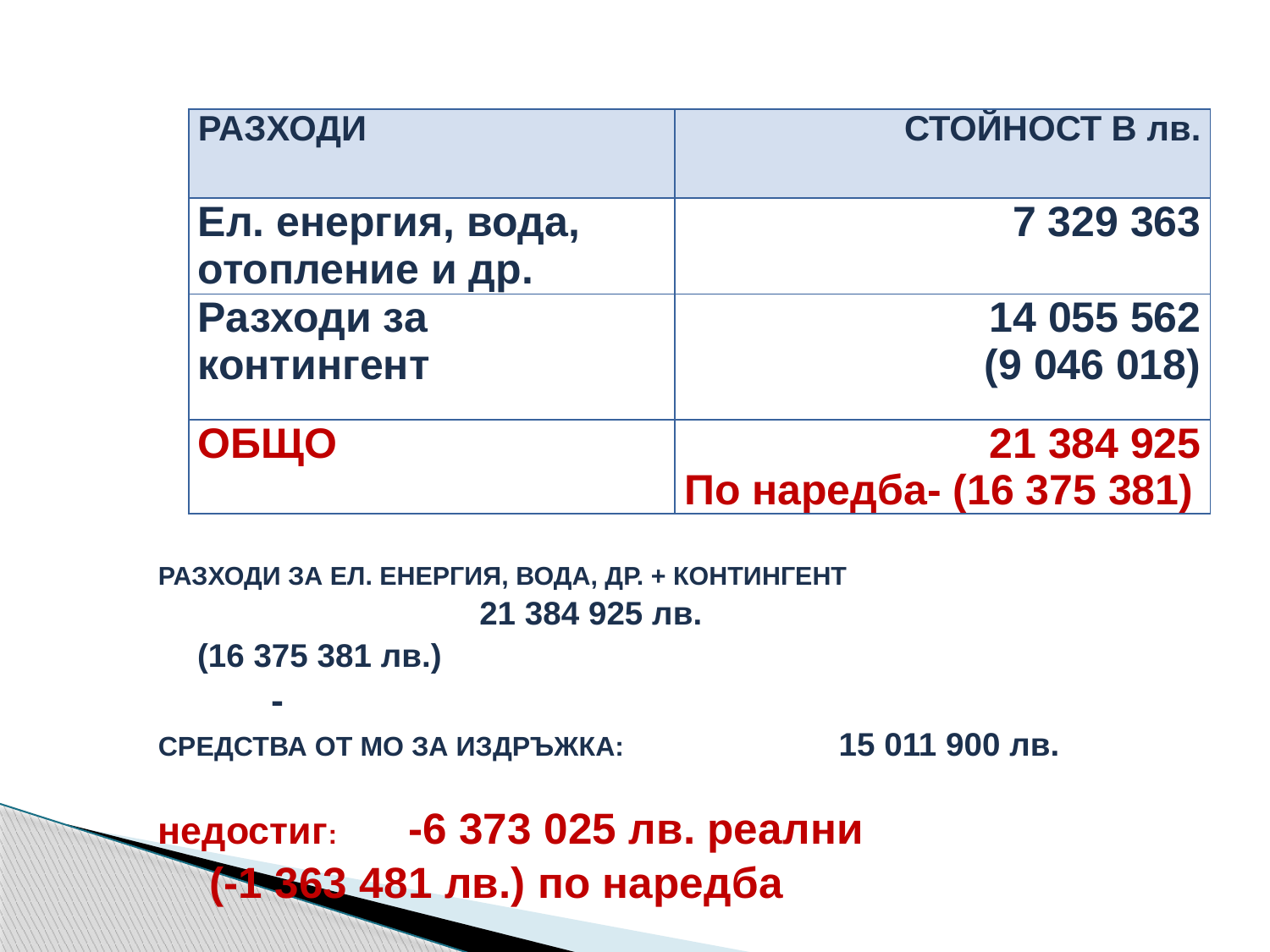

| РАЗХОДИ | СТОЙНОСТ В лв. |
| --- | --- |
| Ел. енергия, вода, отопление и др. | 7 329 363 |
| Разходи за контингент | 14 055 562 (9 046 018) |
| ОБЩО | 21 384 925 По наредба- (16 375 381) |
РАЗХОДИ ЗА ЕЛ. ЕНЕРГИЯ, ВОДА, ДР. + КОНТИНГЕНТ
				                               21 384 925 лв.
						(16 375 381 лв.)
					       -
СРЕДСТВА ОТ МО ЗА ИЗДРЪЖКА: 	                    15 011 900 лв.

недостиг:			  -6 373 025 лв. реални
					 (-1 363 481 лв.) по наредба